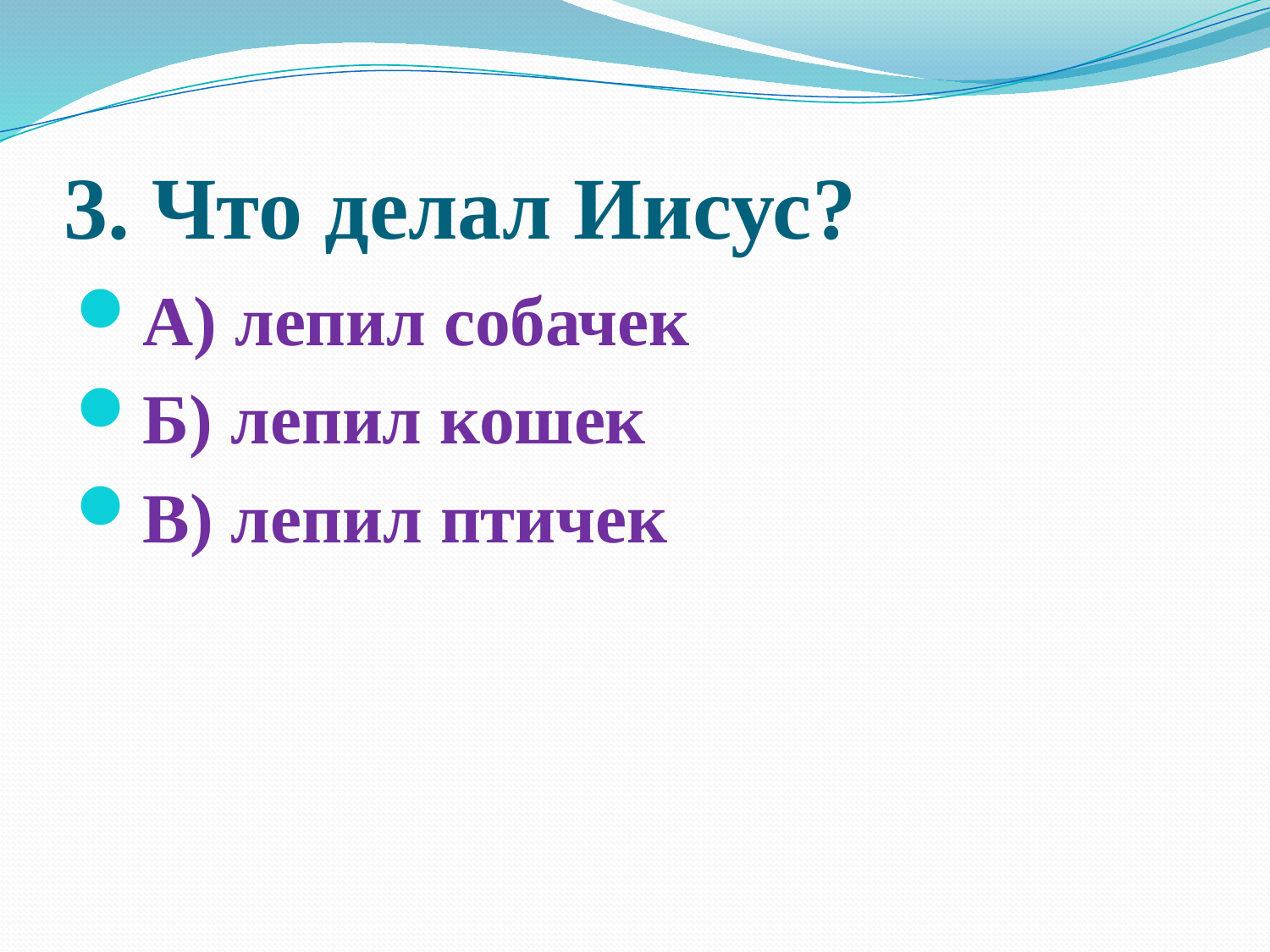

# 3. Что делал Иисус?
А) лепил собачек
Б) лепил кошек
В) лепил птичек